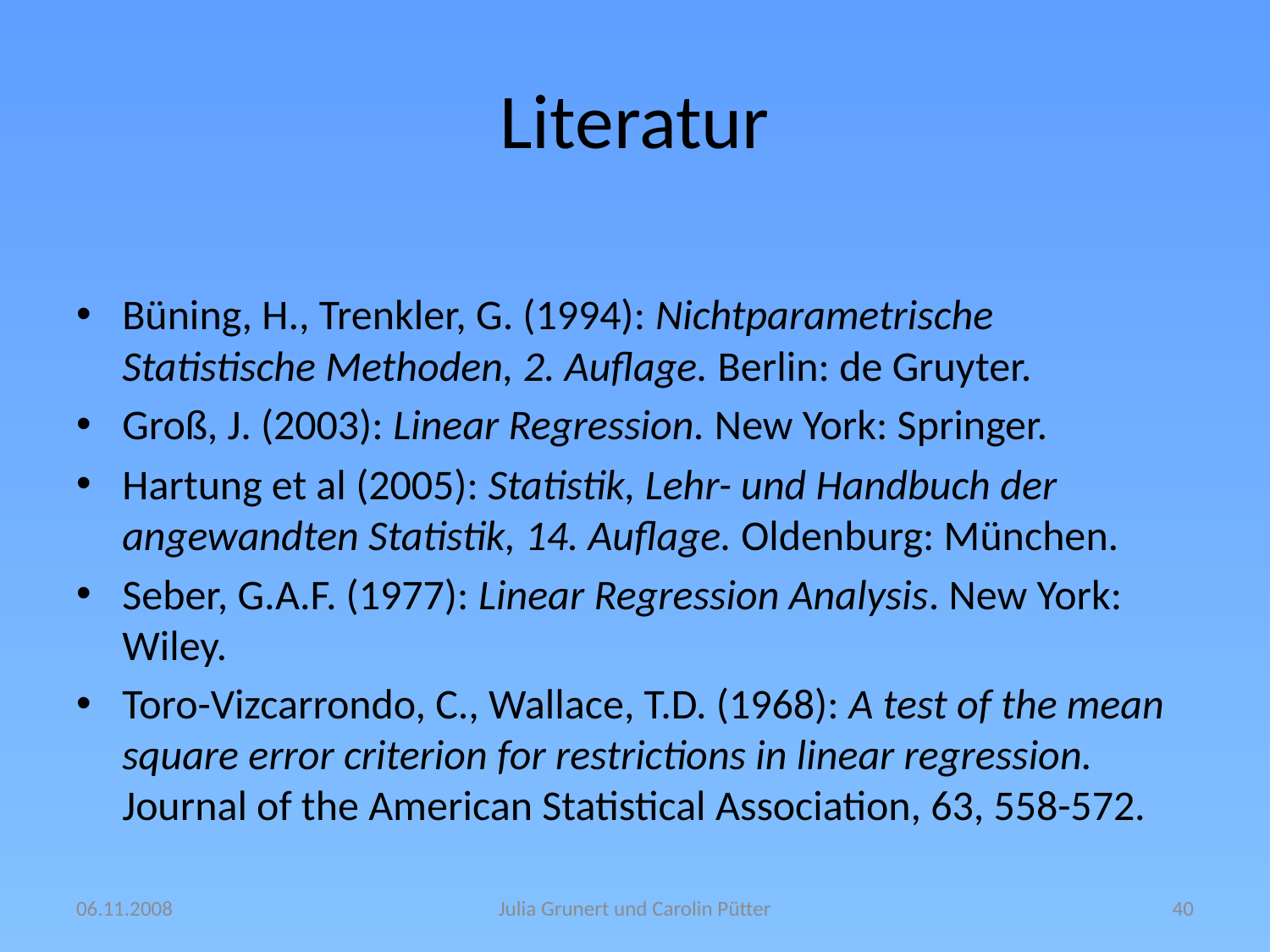

# Literatur

Büning, H., Trenkler, G. (1994): Nichtparametrische Statistische Methoden, 2. Auflage. Berlin: de Gruyter.
Groß, J. (2003): Linear Regression. New York: Springer.
Hartung et al (2005): Statistik, Lehr- und Handbuch der angewandten Statistik, 14. Auflage. Oldenburg: München.
Seber, G.A.F. (1977): Linear Regression Analysis. New York: Wiley.
Toro-Vizcarrondo, C., Wallace, T.D. (1968): A test of the mean square error criterion for restrictions in linear regression. Journal of the American Statistical Association, 63, 558-572.
06.11.2008
Julia Grunert und Carolin Pütter
40